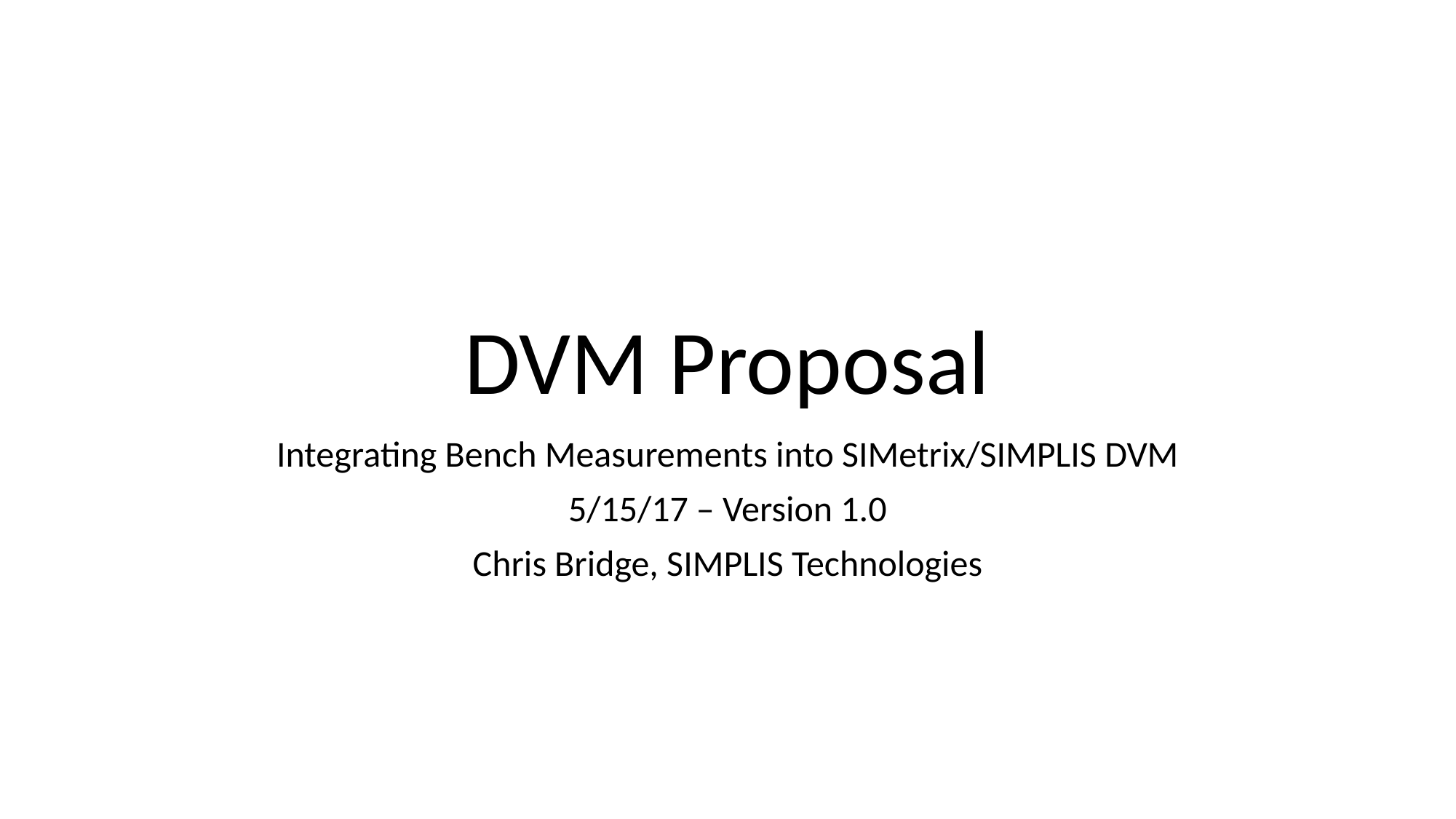

# DVM Proposal
Integrating Bench Measurements into SIMetrix/SIMPLIS DVM
5/15/17 – Version 1.0
Chris Bridge, SIMPLIS Technologies